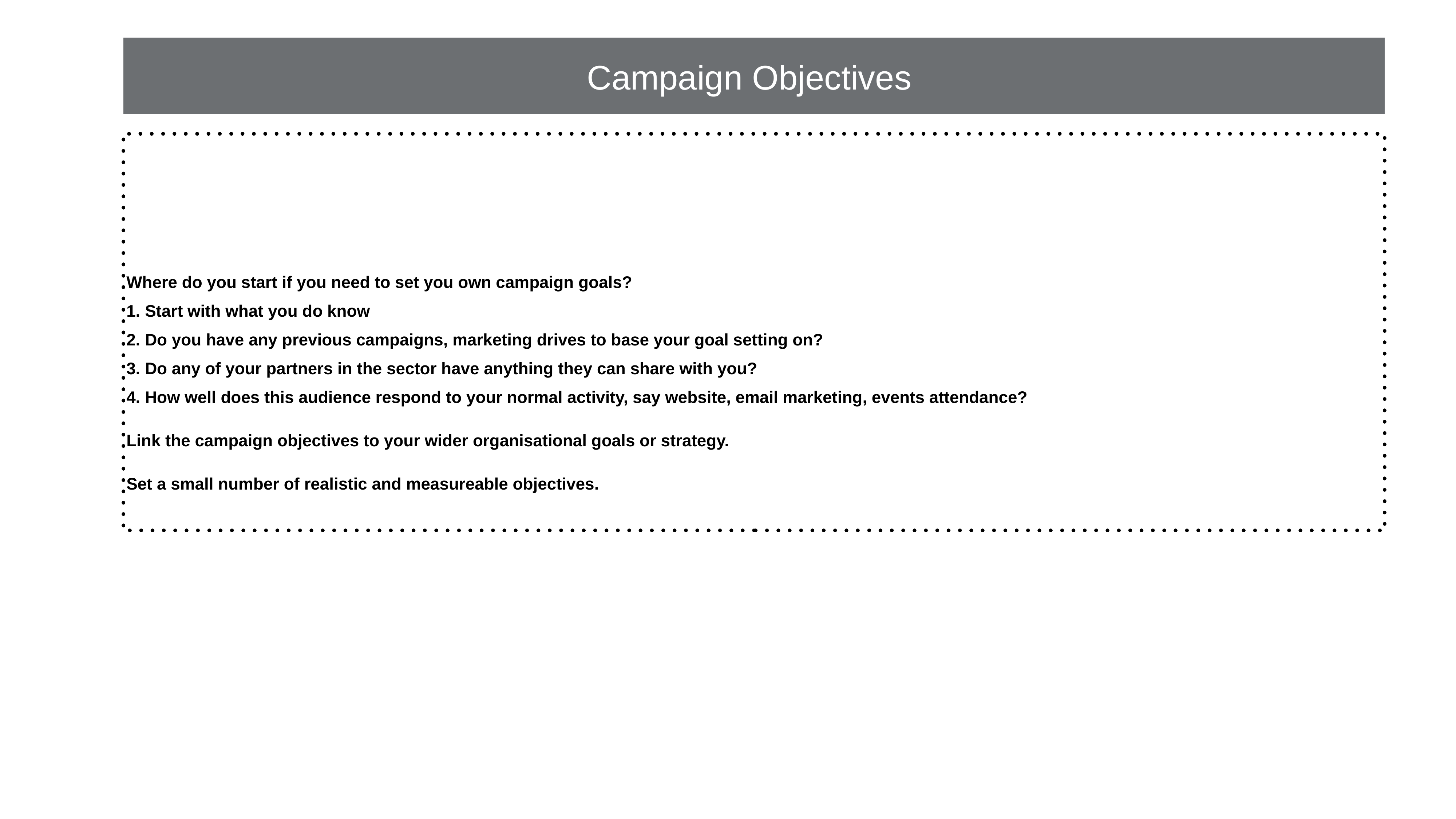

Campaign Objectives

Where do you start if you need to set you own campaign goals?

1. Start with what you do know

2. Do you have any previous campaigns, marketing drives to base your goal setting on?

3. Do any of your partners in the sector have anything they can share with you?

4. How well does this audience respond to your normal activity, say website, email marketing, events attendance?

Link the campaign objectives to your wider organisational goals or strategy.

Set a small number of realistic and measureable objectives.